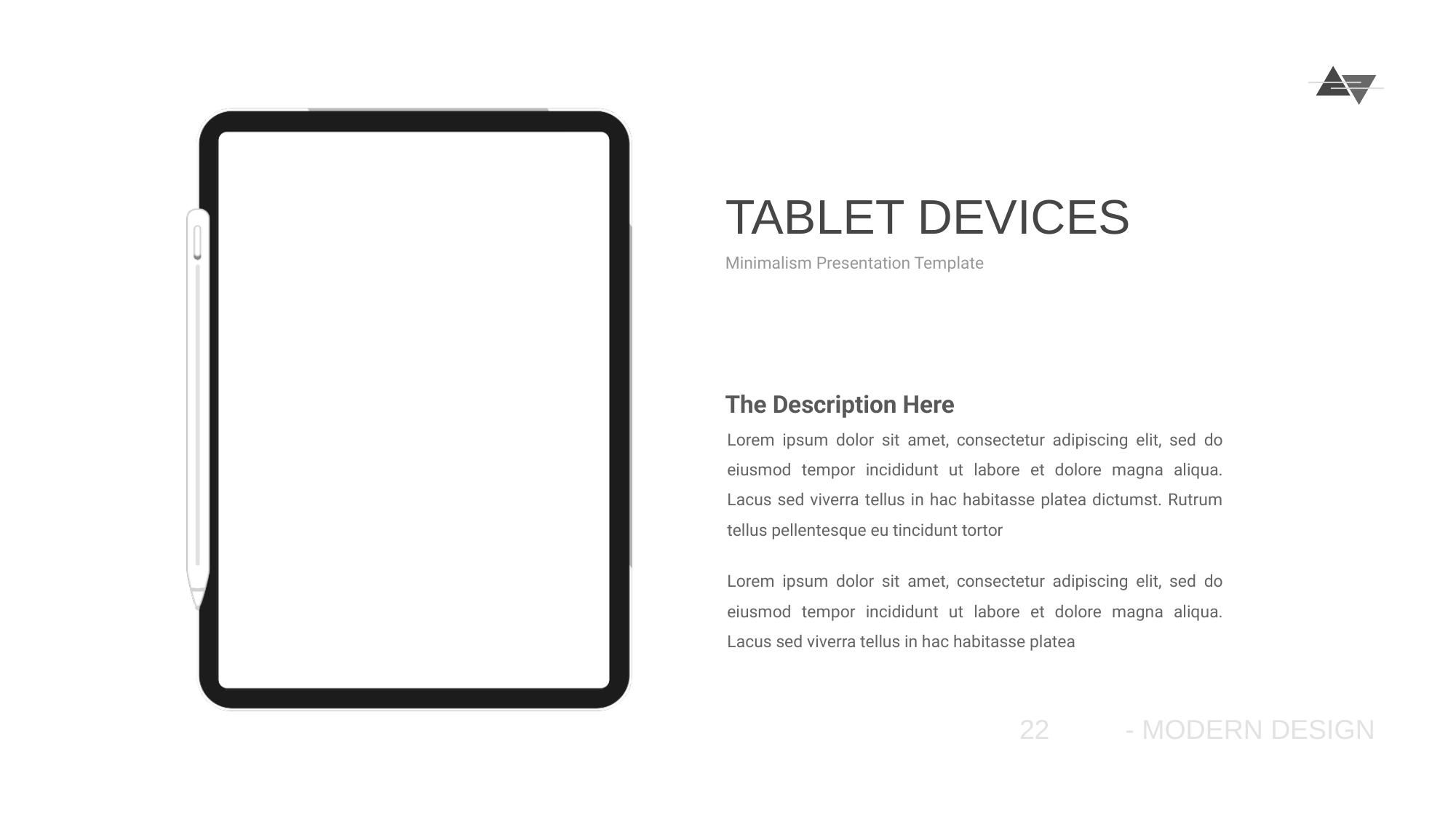

TABLET DEVICES
Minimalism Presentation Template
The Description Here
Lorem ipsum dolor sit amet, consectetur adipiscing elit, sed do eiusmod tempor incididunt ut labore et dolore magna aliqua. Lacus sed viverra tellus in hac habitasse platea dictumst. Rutrum tellus pellentesque eu tincidunt tortor
Lorem ipsum dolor sit amet, consectetur adipiscing elit, sed do eiusmod tempor incididunt ut labore et dolore magna aliqua. Lacus sed viverra tellus in hac habitasse platea
22
- MODERN DESIGN